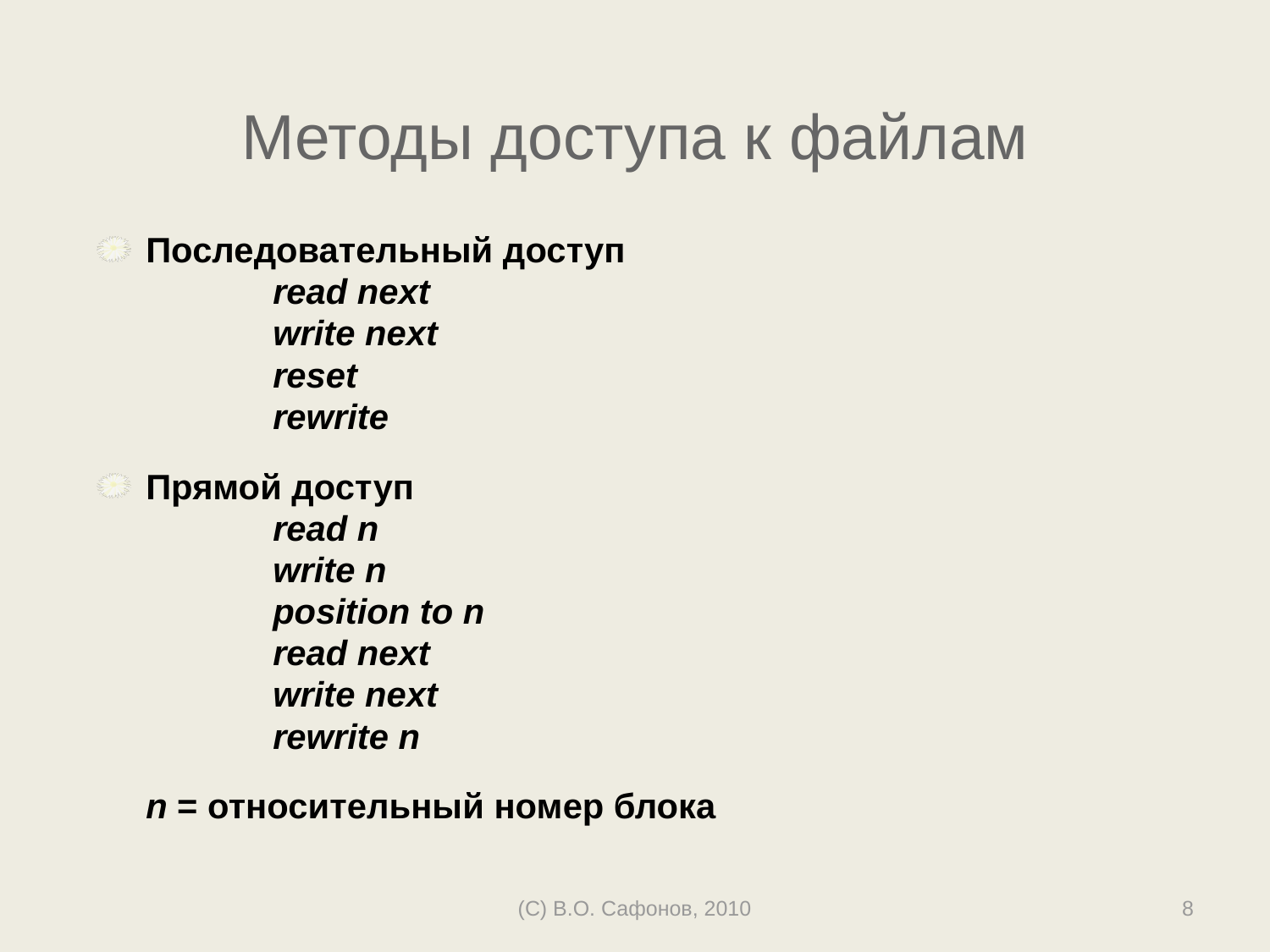

# Методы доступа к файлам
Последовательный доступ
		read next
		write next
		reset
		rewrite
Прямой доступ
		read n
		write n
		position to n
		read next
		write next
		rewrite n
	n = относительный номер блока

(C) В.О. Сафонов, 2010
8